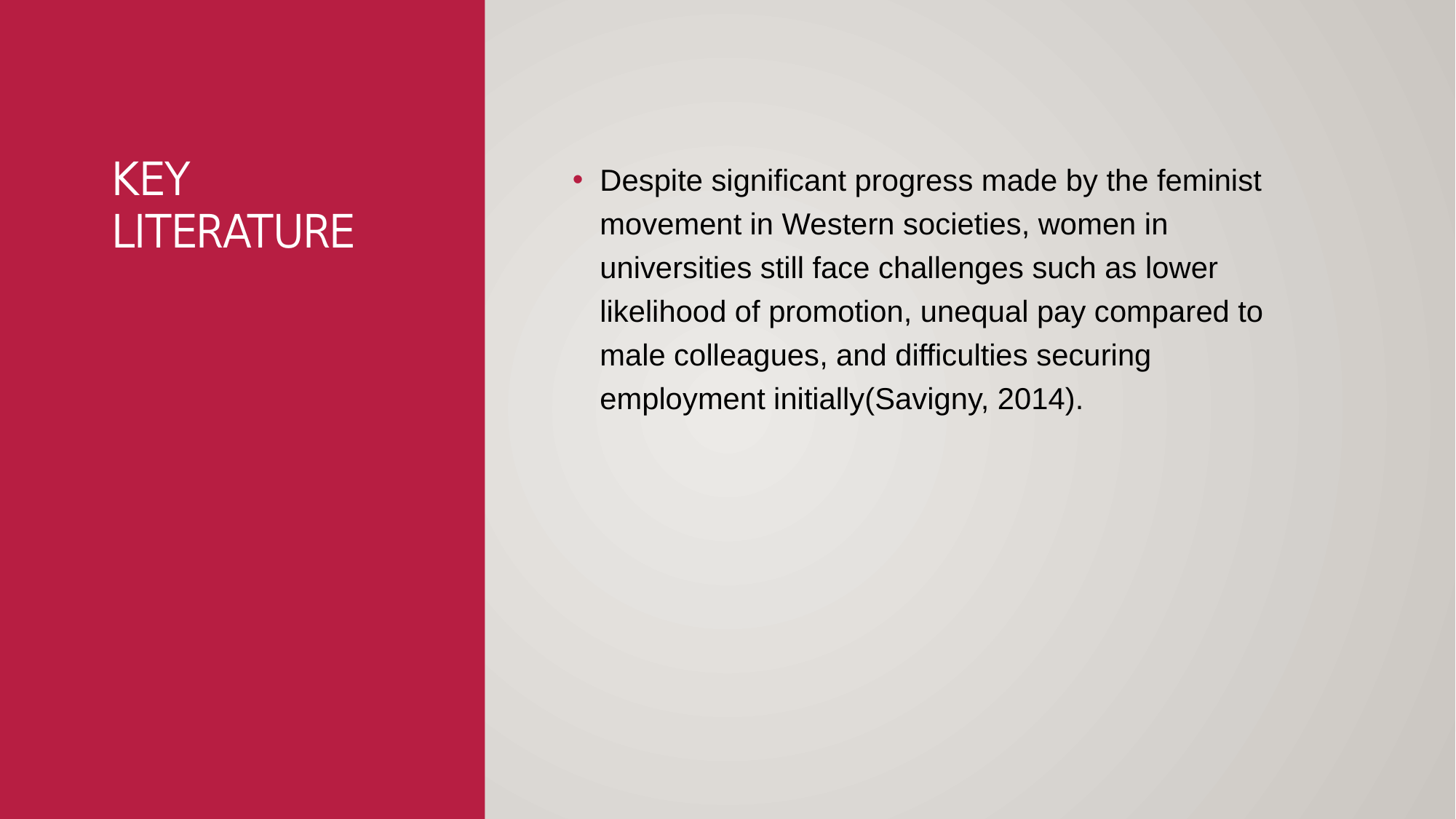

# Key Literature
Despite significant progress made by the feminist movement in Western societies, women in universities still face challenges such as lower likelihood of promotion, unequal pay compared to male colleagues, and difficulties securing employment initially(Savigny, 2014).